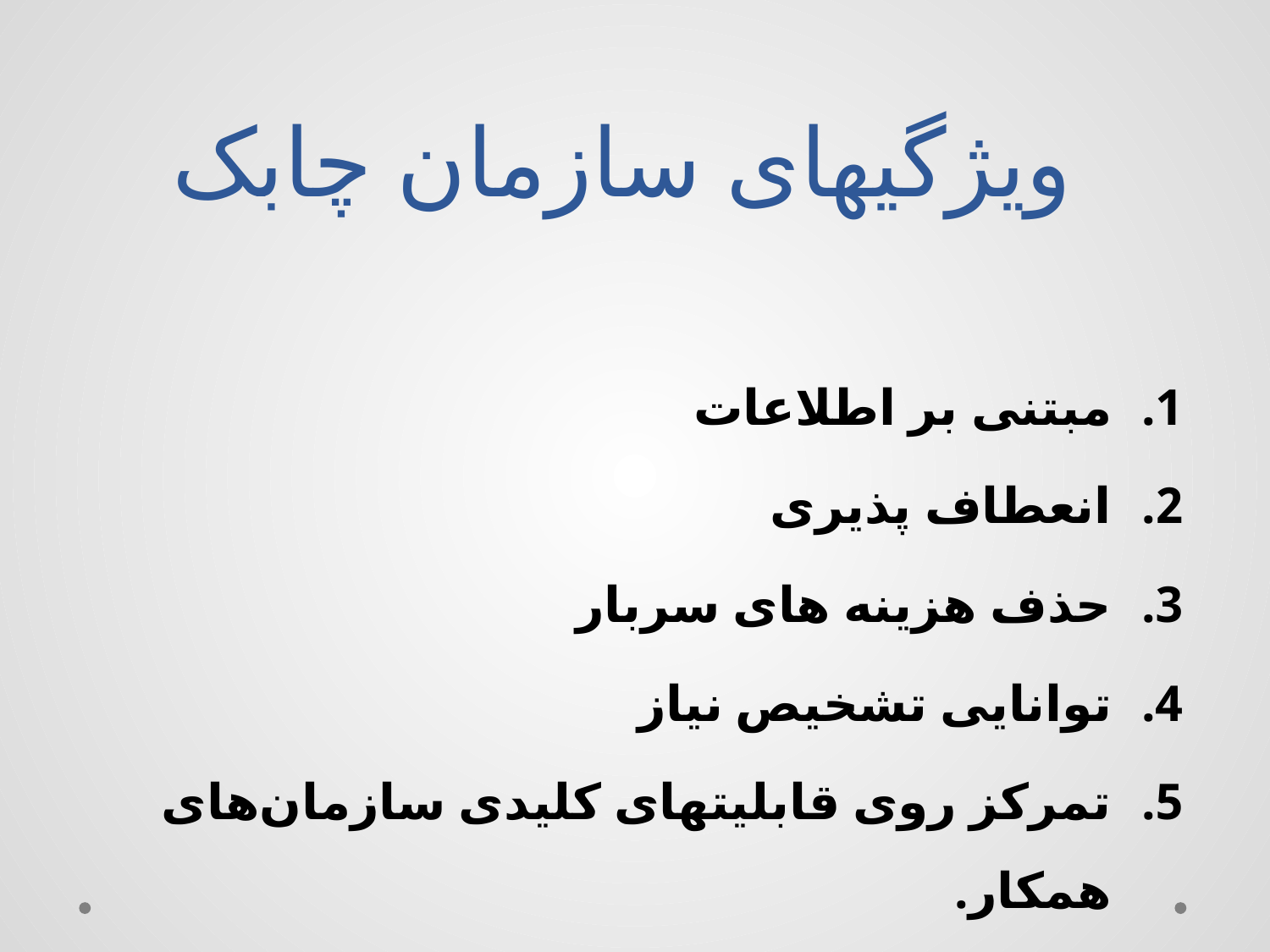

# ویژگیهای سازمان چابک
مبتنی بر اطلاعات
انعطاف پذیری
حذف هزینه های سربار
توانایی تشخیص نیاز
تمرکز روی قابلیتهای کلیدی سازمان‌های همکار.